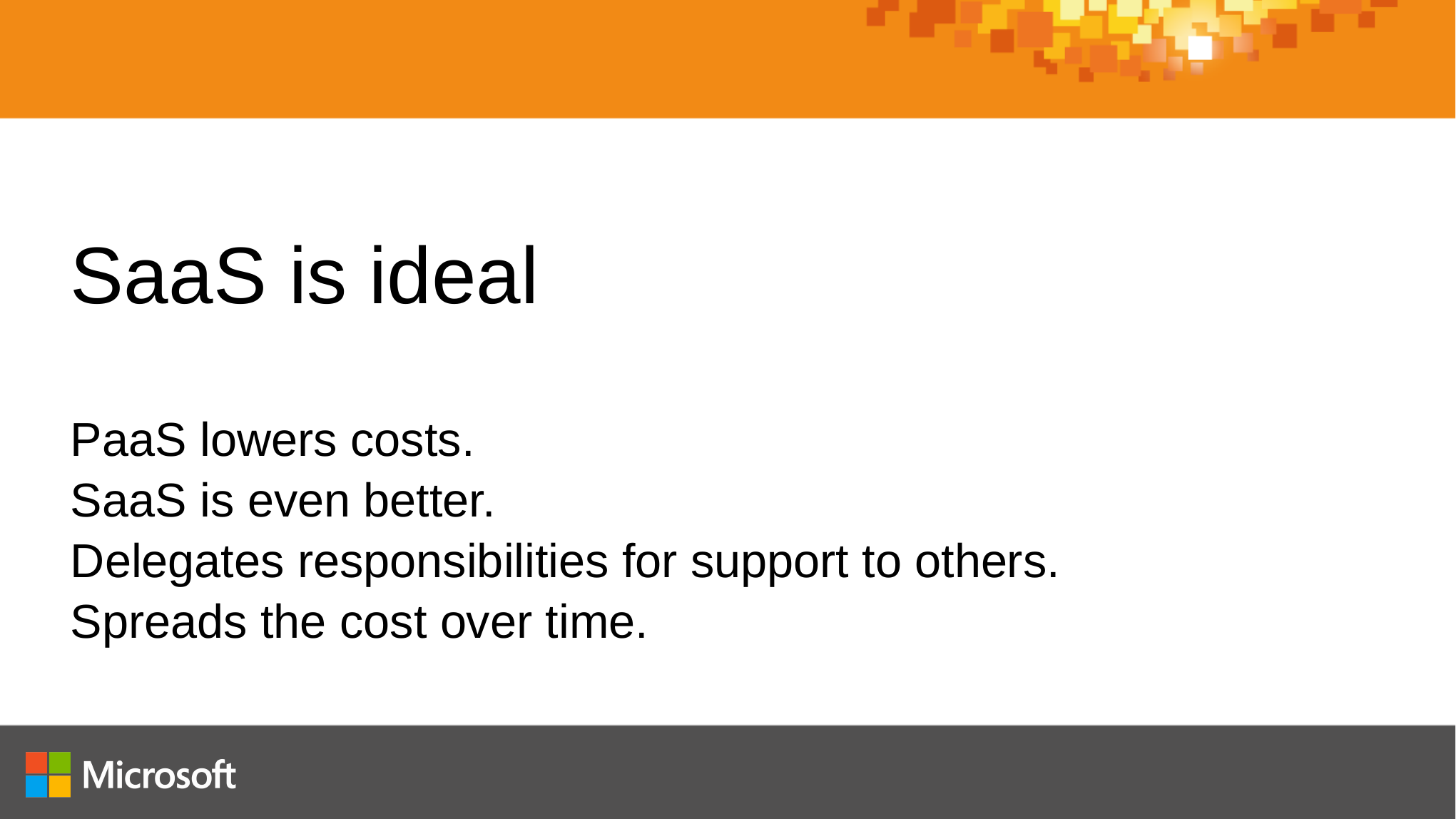

SaaS is ideal
PaaS lowers costs.
SaaS is even better.
Delegates responsibilities for support to others.
Spreads the cost over time.